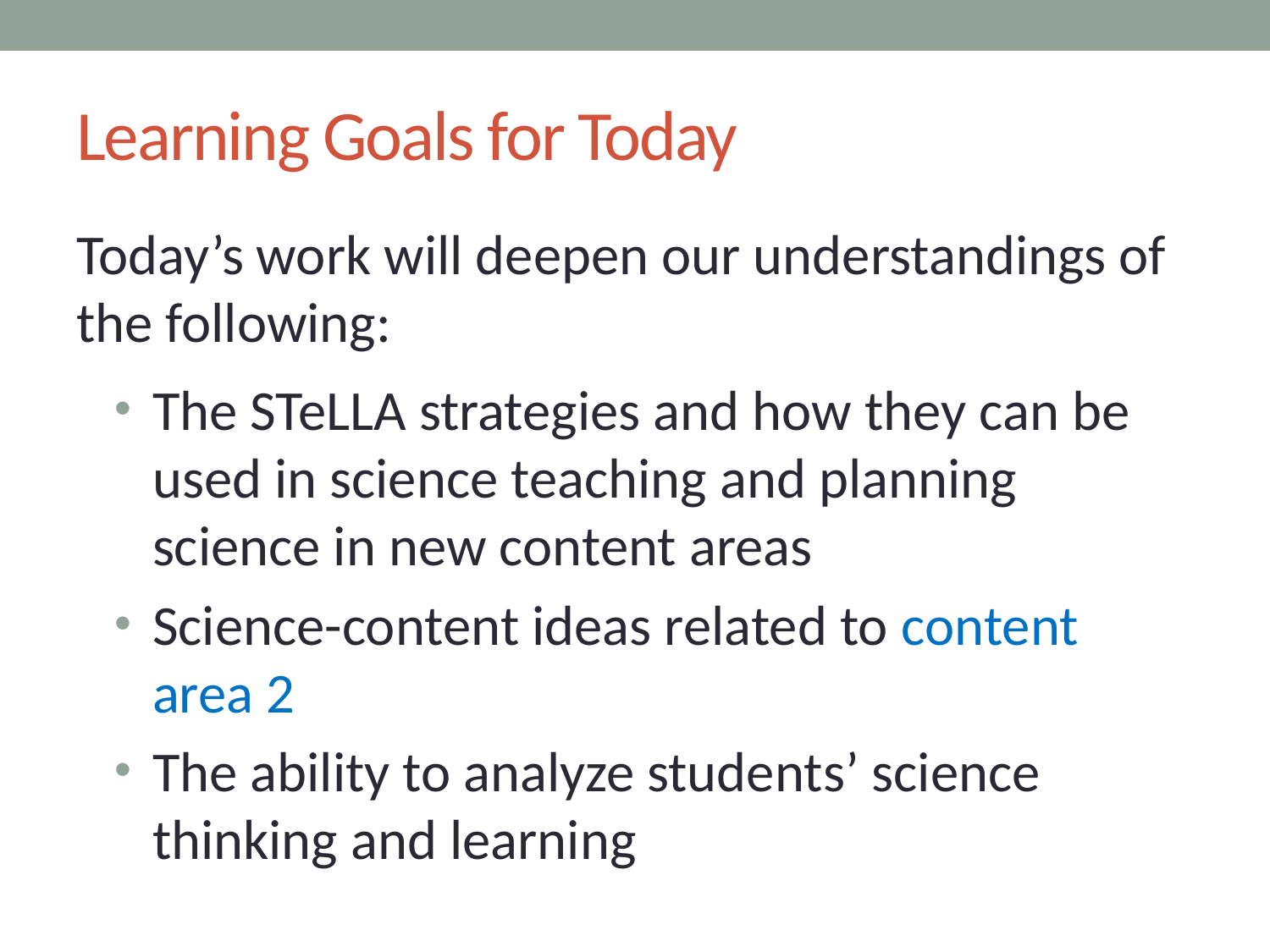

# Learning Goals for Today
Today’s work will deepen our understandings of the following:
The STeLLA strategies and how they can be used in science teaching and planning science in new content areas
Science-content ideas related to content area 2
The ability to analyze students’ science thinking and learning